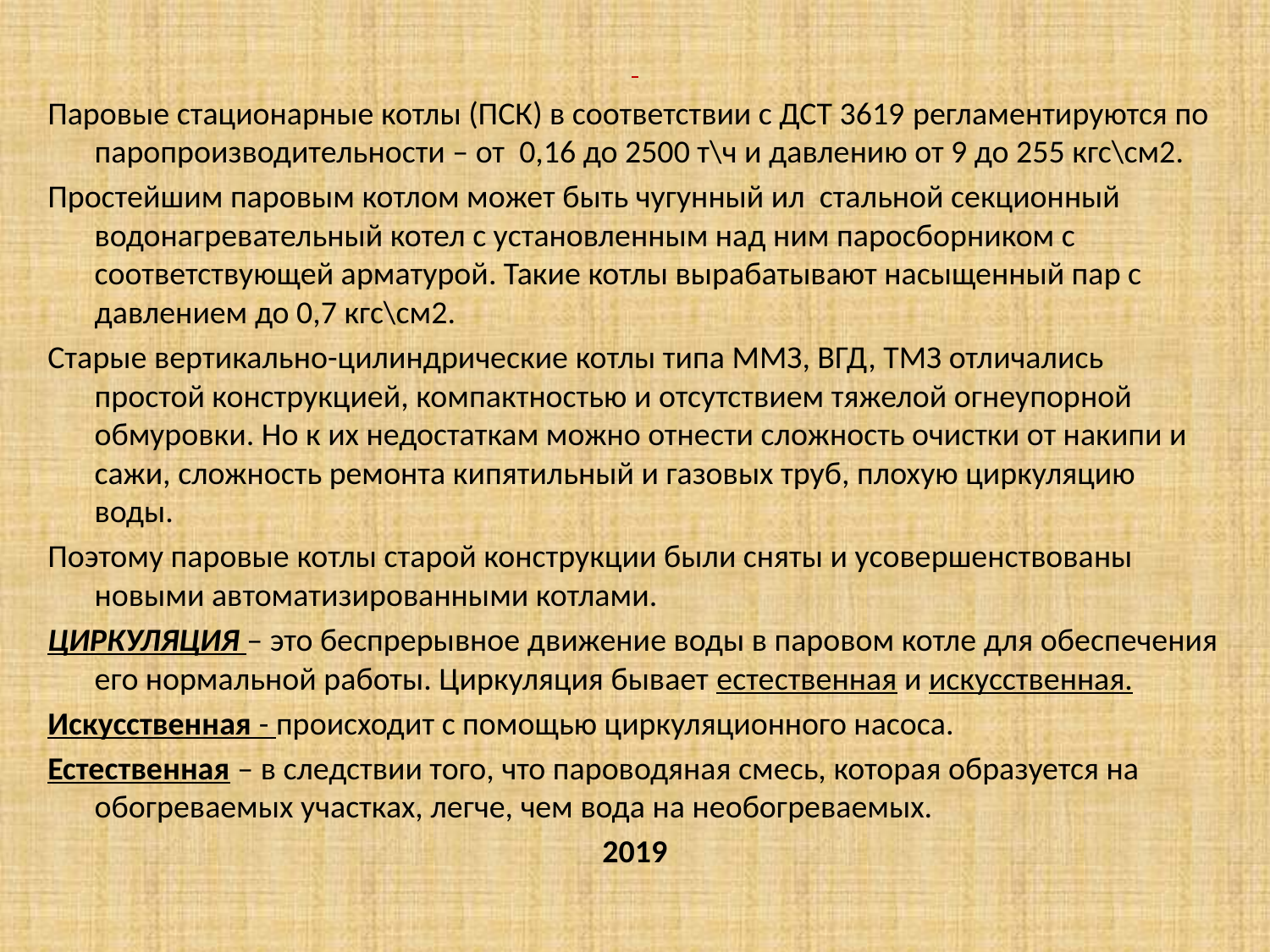

#
Паровые стационарные котлы (ПСК) в соответствии с ДСТ 3619 регламентируются по паропроизводительности – от  0,16 до 2500 т\ч и давлению от 9 до 255 кгс\см2.
Простейшим паровым котлом может быть чугунный ил  стальной секционный водонагревательный котел с установленным над ним паросборником с соответствующей арматурой. Такие котлы вырабатывают насыщенный пар с давлением до 0,7 кгс\см2.
Старые вертикально-цилиндрические котлы типа ММЗ, ВГД, ТМЗ отличались простой конструкцией, компактностью и отсутствием тяжелой огнеупорной обмуровки. Но к их недостаткам можно отнести сложность очистки от накипи и сажи, сложность ремонта кипятильный и газовых труб, плохую циркуляцию воды.
Поэтому паровые котлы старой конструкции были сняты и усовершенствованы  новыми автоматизированными котлами.
ЦИРКУЛЯЦИЯ – это беспрерывное движение воды в паровом котле для обеспечения его нормальной работы. Циркуляция бывает естественная и искусственная.
Искусственная - происходит с помощью циркуляционного насоса.
Естественная – в следствии того, что пароводяная смесь, которая образуется на обогреваемых участках, легче, чем вода на необогреваемых.
2019